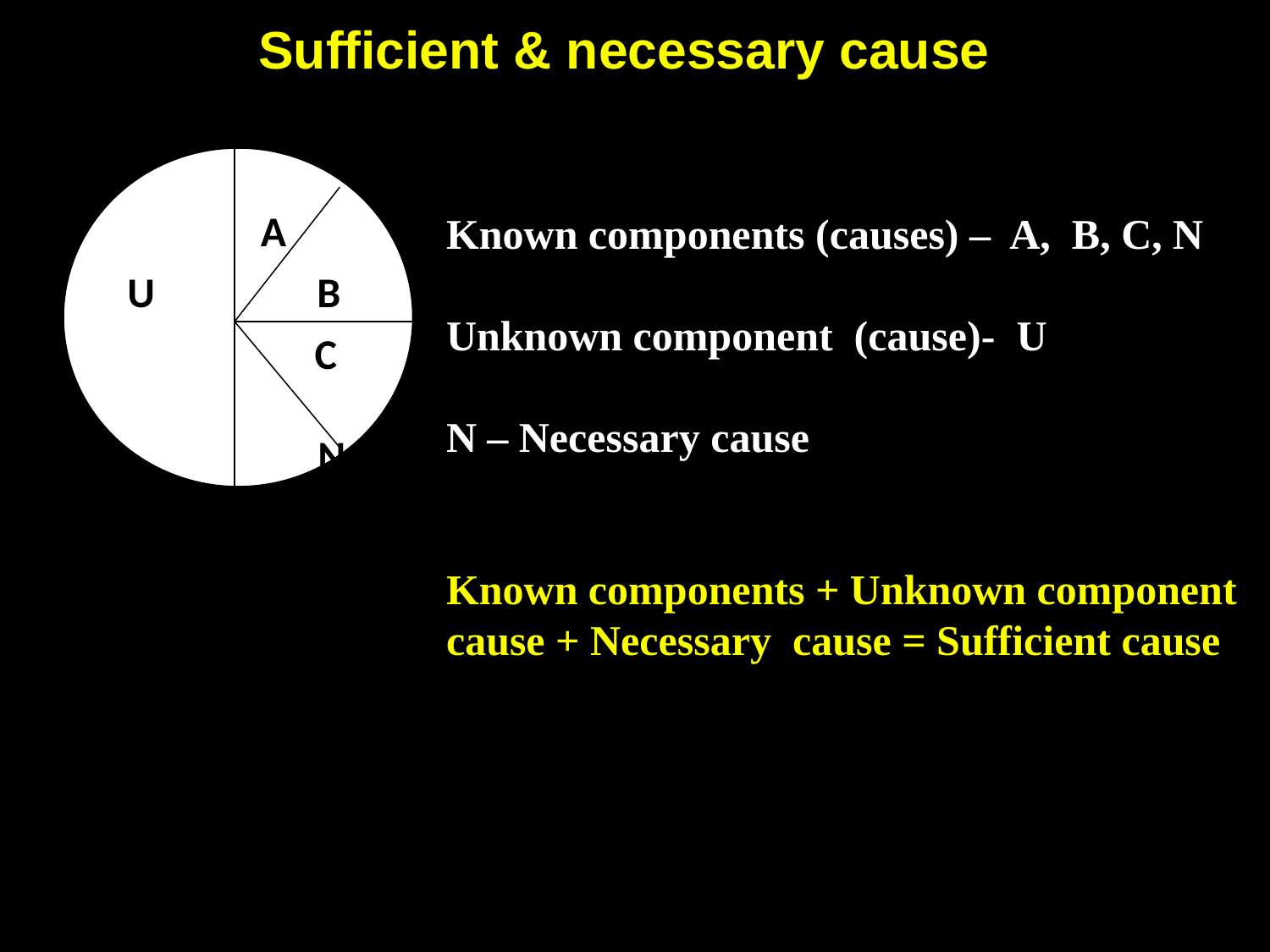

# Sufficient & necessary cause
              A
U                 B
             C                            	N

Known components (causes) –  A,  B, C, N

Unknown component  (cause)-  U

N – Necessary cause

Known components + Unknown component cause + Necessary  cause = Sufficient cause